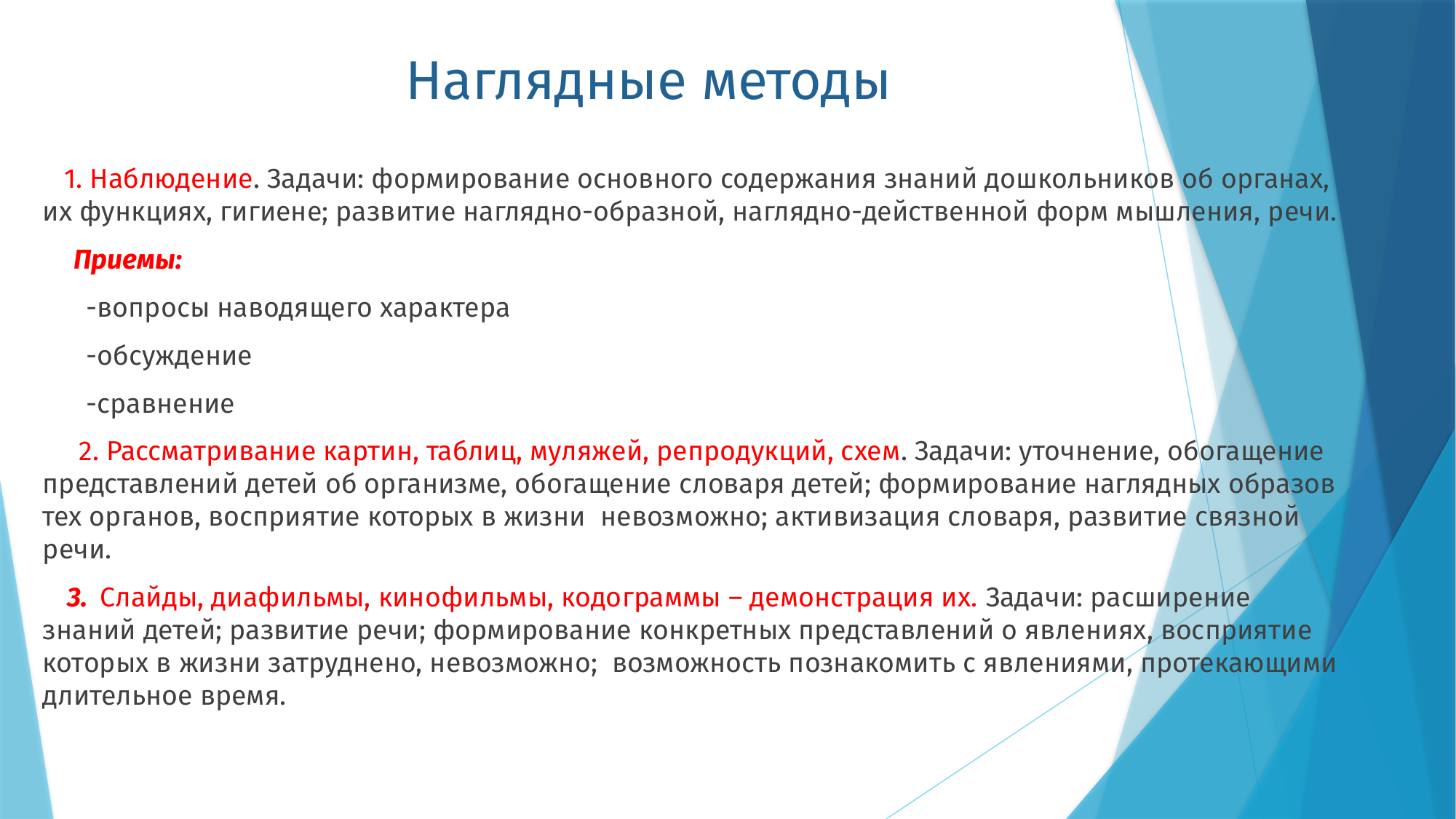

# Наглядные методы

   1. Наблюдение. Задачи: формирование основного содержания знаний дошкольников об органах, их функциях, гигиене; развитие наглядно-образной, наглядно-действенной форм мышления, речи.
     Приемы:
      -вопросы наводящего характера
      -обсуждение
      -сравнение
     2. Рассматривание картин, таблиц, муляжей, репродукций, схем. Задачи: уточнение, обогащение представлений детей об организме, обогащение словаря детей; формирование наглядных образов тех органов, восприятие которых в жизни  невозможно; активизация словаря, развитие связной речи.
    3.  Слайды, диафильмы, кинофильмы, кодограммы – демонстрация их. Задачи: расширение знаний детей; развитие речи; формирование конкретных представлений о явлениях, восприятие которых в жизни затруднено, невозможно;  возможность познакомить с явлениями, протекающими длительное время.